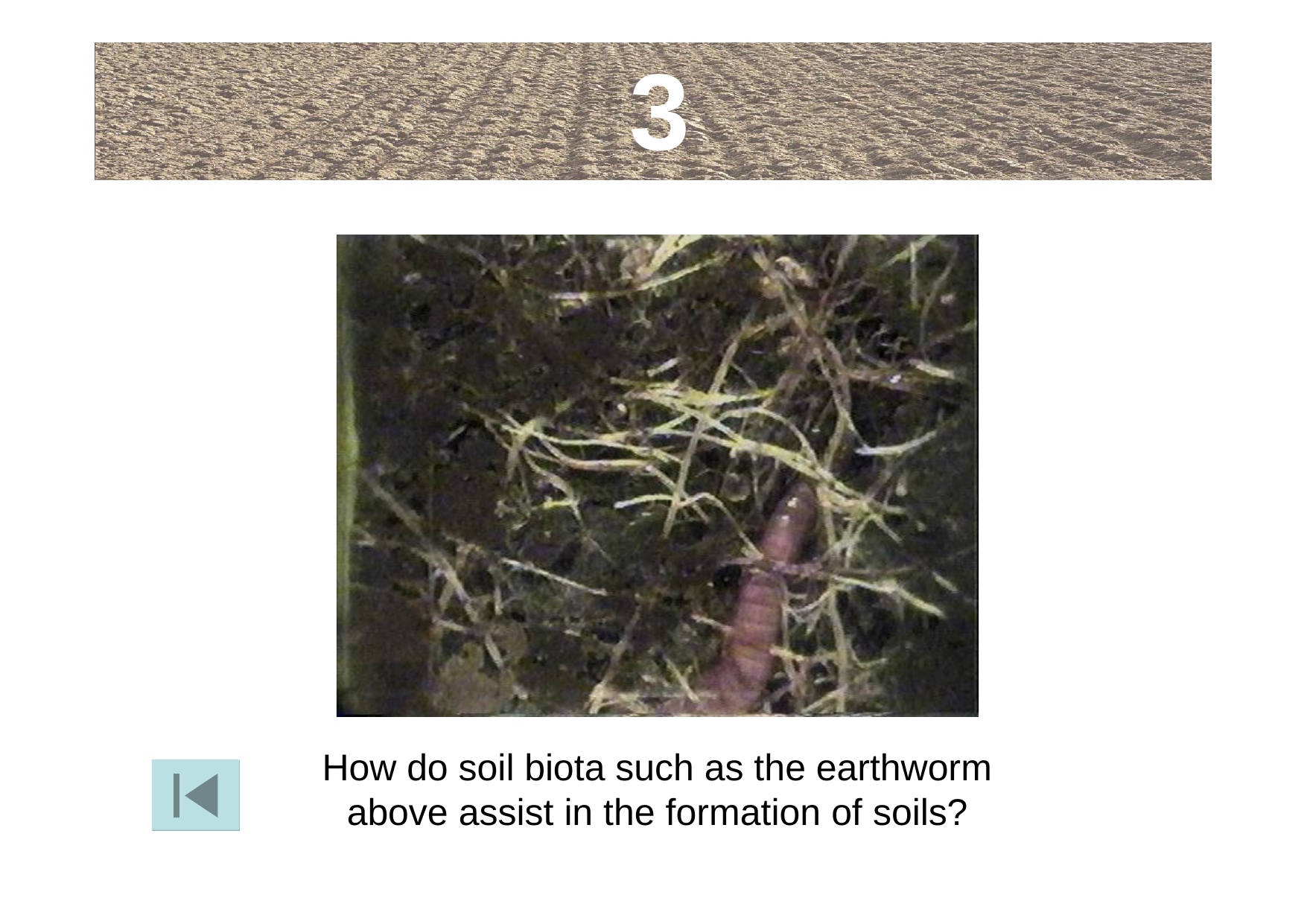

3

How do soil biota such as the earthworm above assist in the formation of soils?